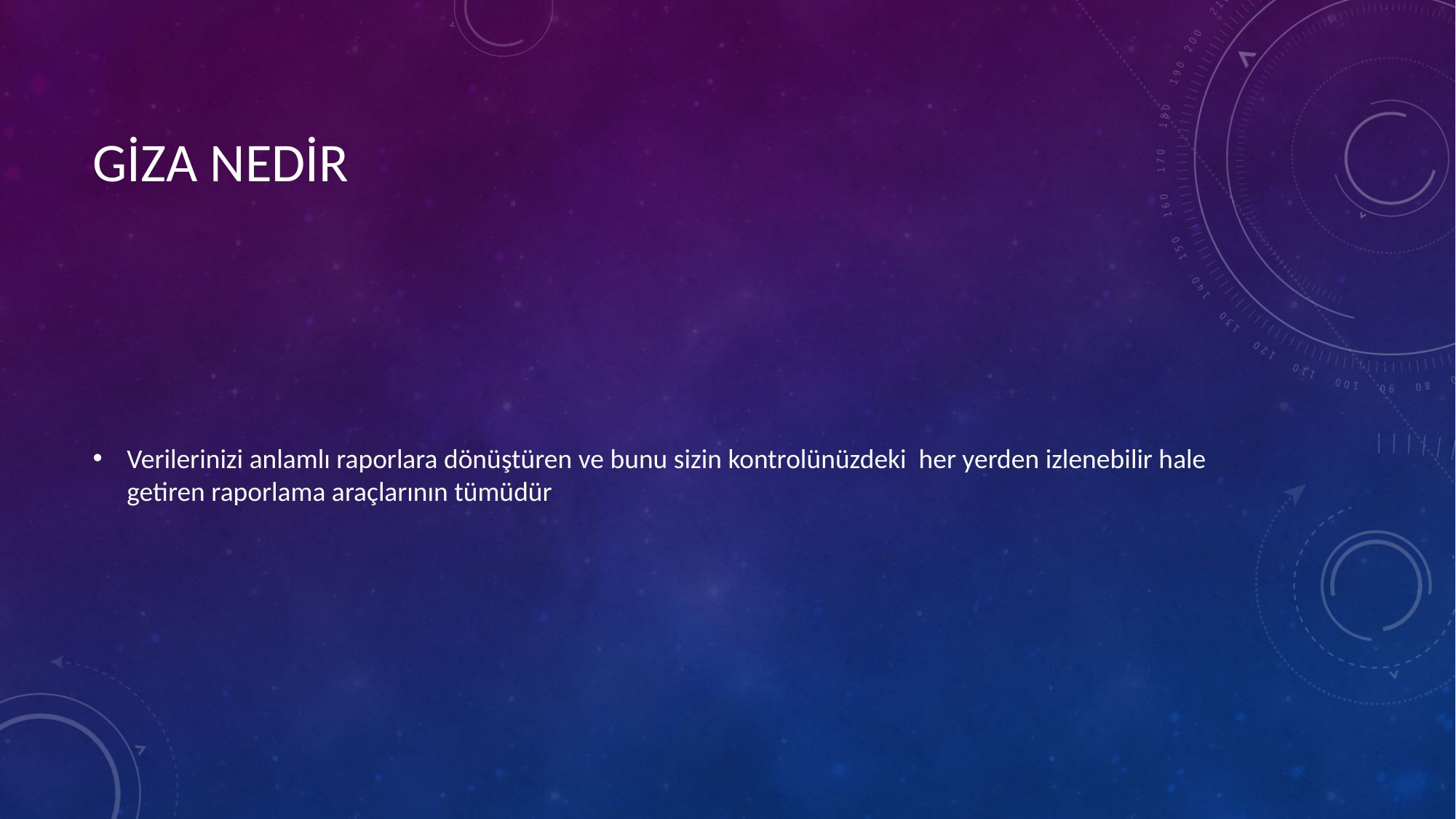

# Giza Nedir
Verilerinizi anlamlı raporlara dönüştüren ve bunu sizin kontrolünüzdeki  her yerden izlenebilir hale getiren raporlama araçlarının tümüdür